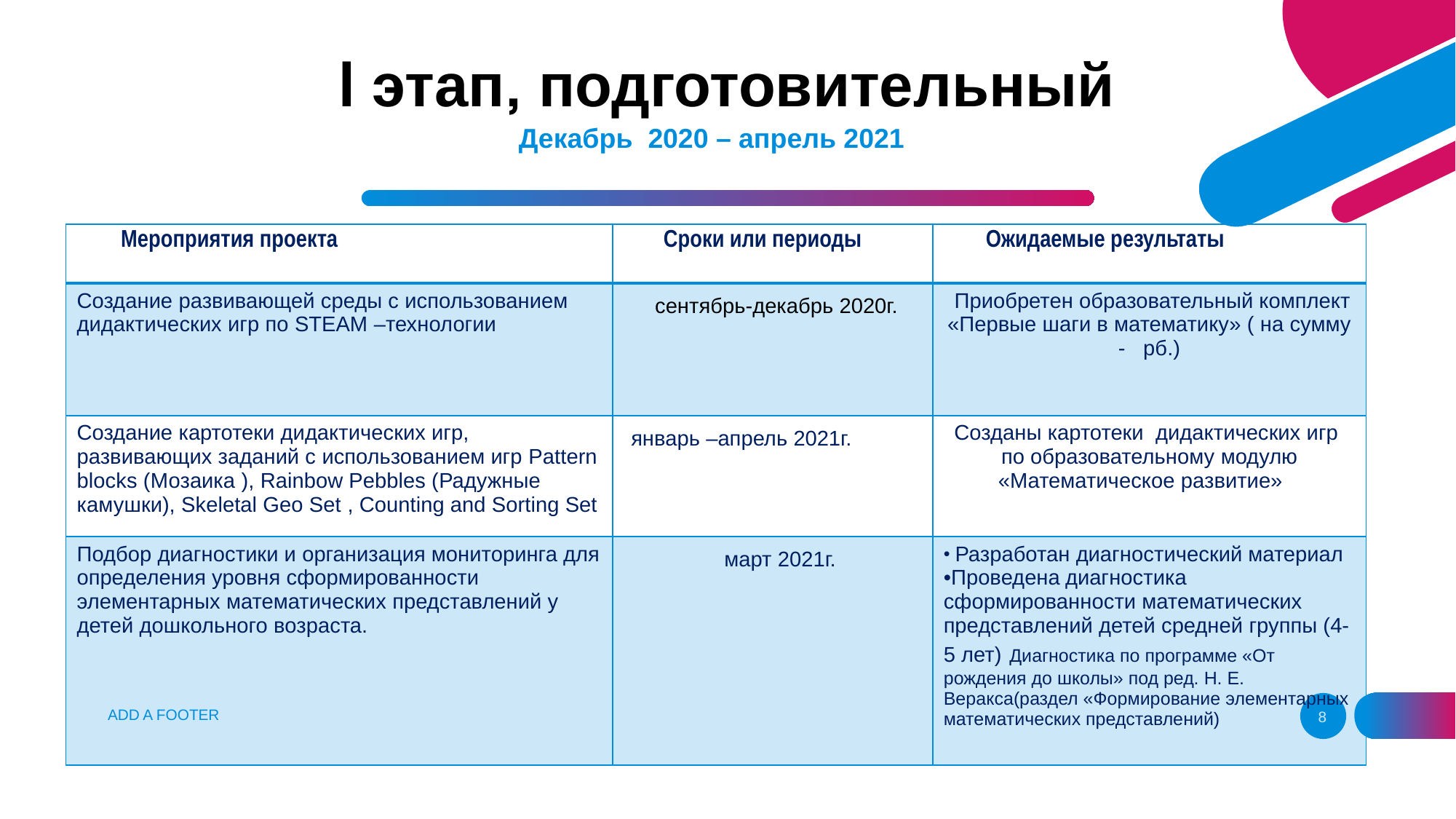

# I этап, подготовительный
Декабрь  2020 – апрель 2021
| Мероприятия проекта | Сроки или периоды | Ожидаемые результаты |
| --- | --- | --- |
| Создание развивающей среды с использованием дидактических игр по STEAM –технологии | сентябрь-декабрь 2020г. | Приобретен образовательный комплект «Первые шаги в математику» ( на сумму - рб.) |
| Создание картотеки дидактических игр, развивающих заданий с использованием игр Pattern blocks (Мозаика ), Rainbow Pebbles (Радужные камушки), Skeletal Geo Set , Counting and Sorting Set | январь –апрель 2021г. | Созданы картотеки дидактических игр по образовательному модулю «Математическое развитие» |
| Подбор диагностики и организация мониторинга для определения уровня сформированности элементарных математических представлений у детей дошкольного возраста. | март 2021г. | Разработан диагностический материал Проведена диагностика сформированности математических представлений детей средней группы (4-5 лет) Диагностика по программе «От рождения до школы» под ред. Н. Е. Веракса(раздел «Формирование элементарных математических представлений) |
ADD A FOOTER
8